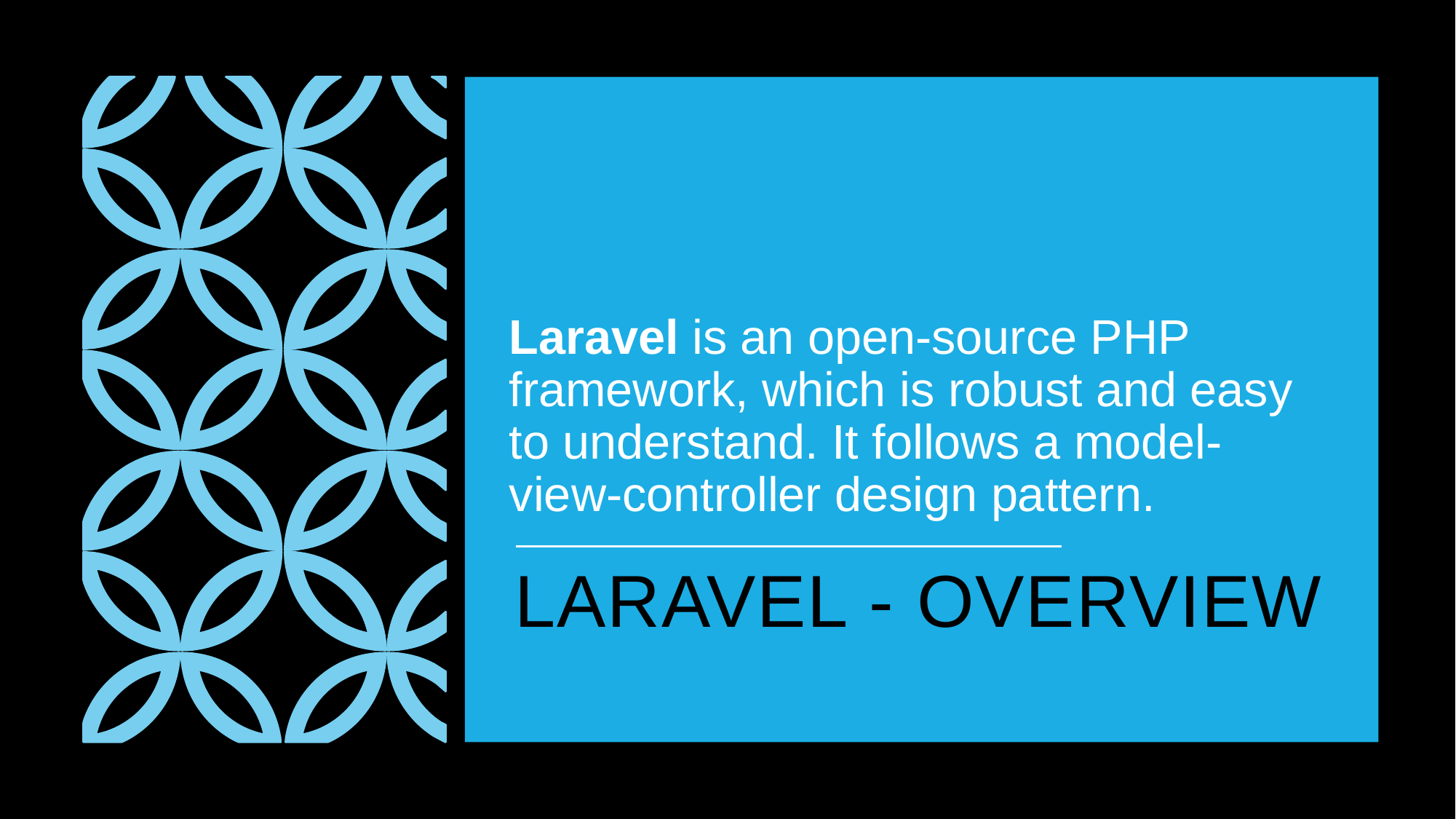

Laravel is an open-source PHP framework, which is robust and easy to understand. It follows a model-view-controller design pattern.

# LARAVEL - Overview